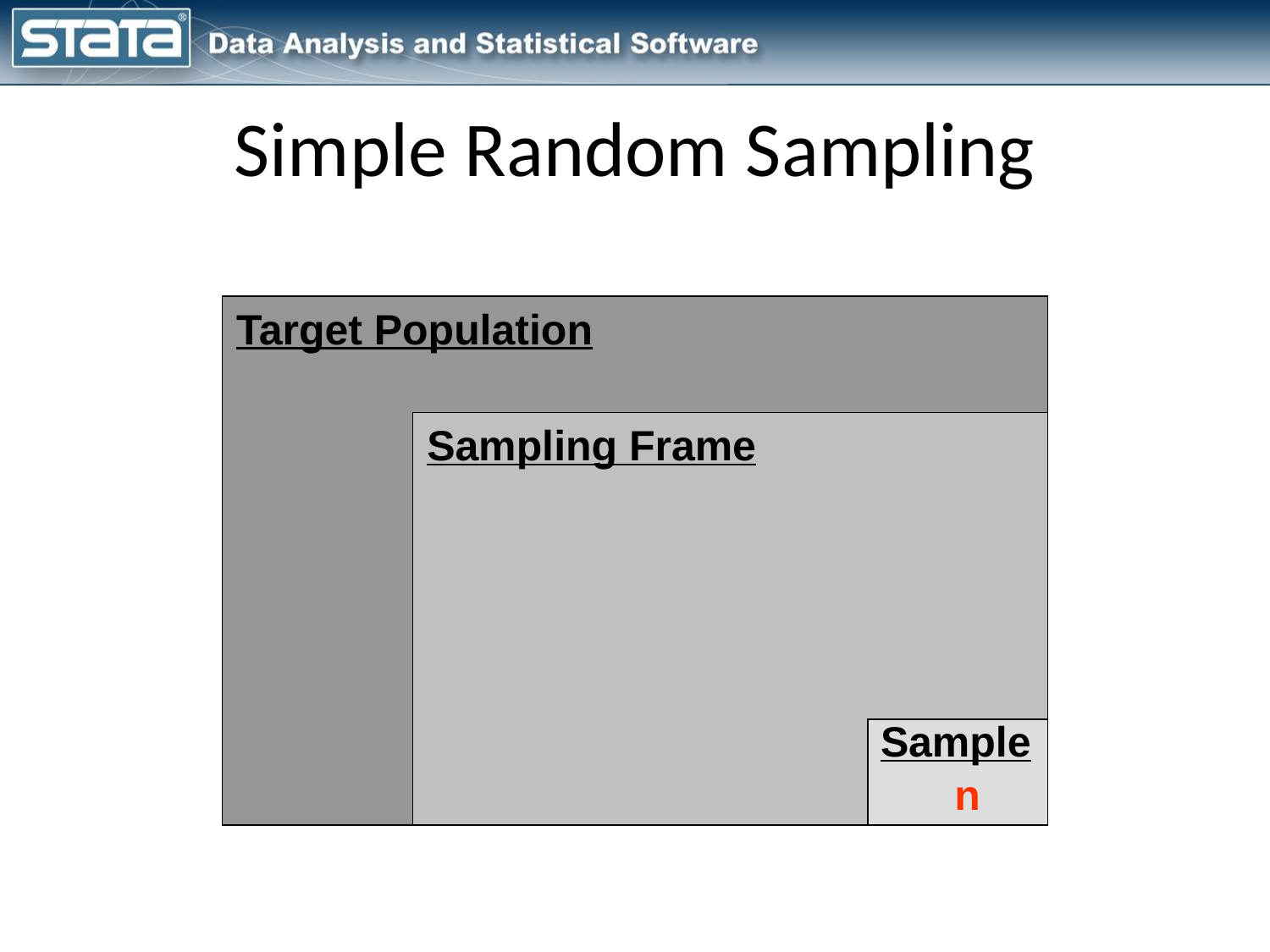

# Simple Random Sampling

Target Population

Sampling Frame
Sample

n